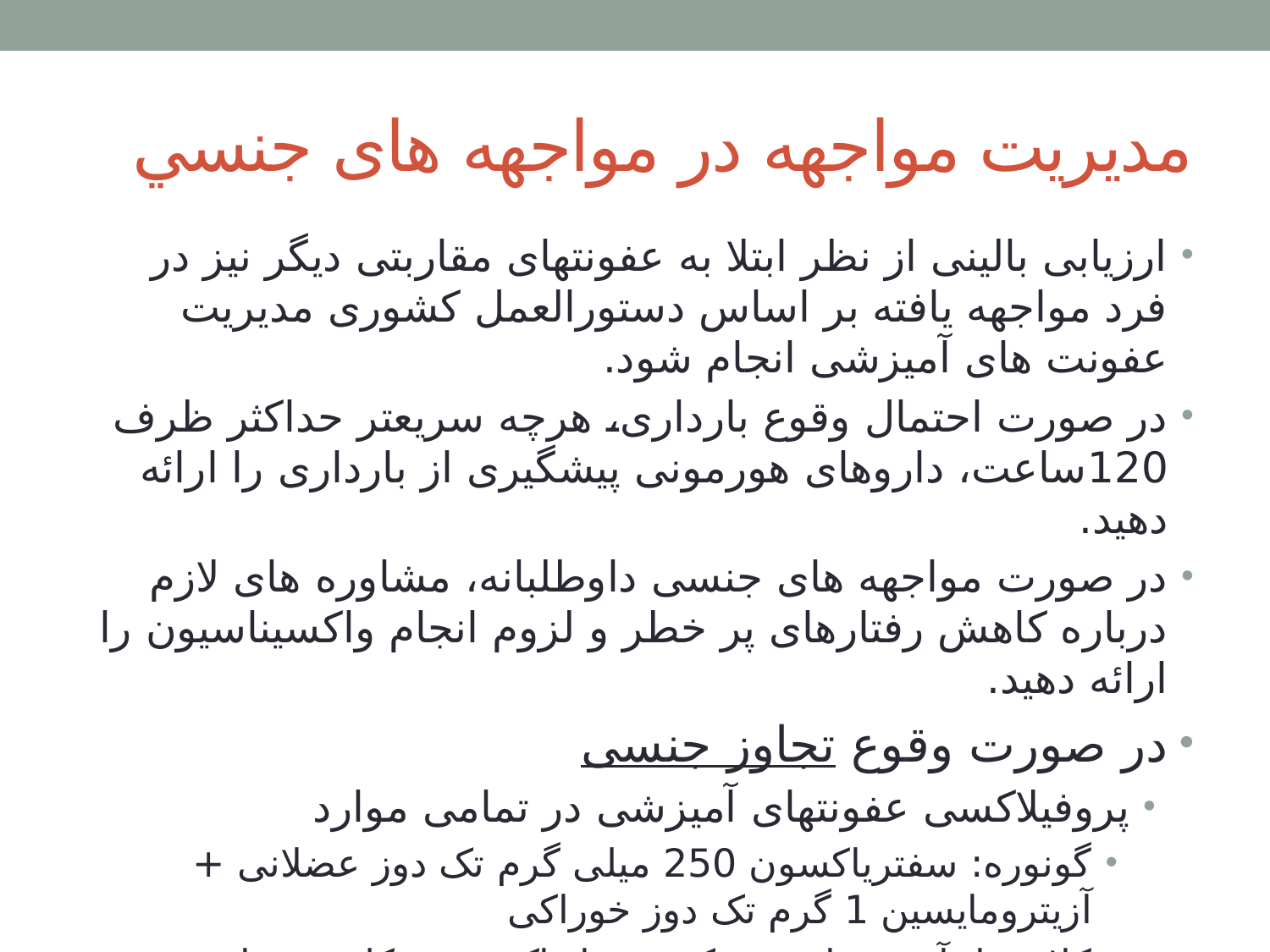

# مدیریت مواجهه در مواجهه های جنسي
ارزیابی بالینی از نظر ابتلا به عفونتهای مقاربتی دیگر نیز در فرد مواجهه یافته بر اساس دستورالعمل کشوری مدیریت عفونت های آمیزشی انجام شود.
در صورت احتمال وقوع بارداری، هرچه سریعتر حداکثر ظرف 120ساعت، داروهای هورمونی پیشگیری از بارداری را ارائه دهید.
در صورت مواجهه های جنسی داوطلبانه، مشاوره های لازم درباره کاهش رفتارهای پر خطر و لزوم انجام واکسیناسیون را ارائه دهید.
در صورت وقوع تجاوز جنسی
پروفیلاکسی عفونتهای آمیزشی در تمامی موارد
گونوره: سفتریاکسون 250 میلی گرم تک دوز عضلانی + آزیترومایسین 1 گرم تک دوز خوراکی
کلامیدیا: آزیترومایسین تک دوز یا داکسی سیکلین دو بار در روز به مدت 7 روز
تریکوموناس: مترونیدازول دو گرم تک دوز یا تینیدازول دو گرم تک دوز
مشاوره های روانی و حقوقی